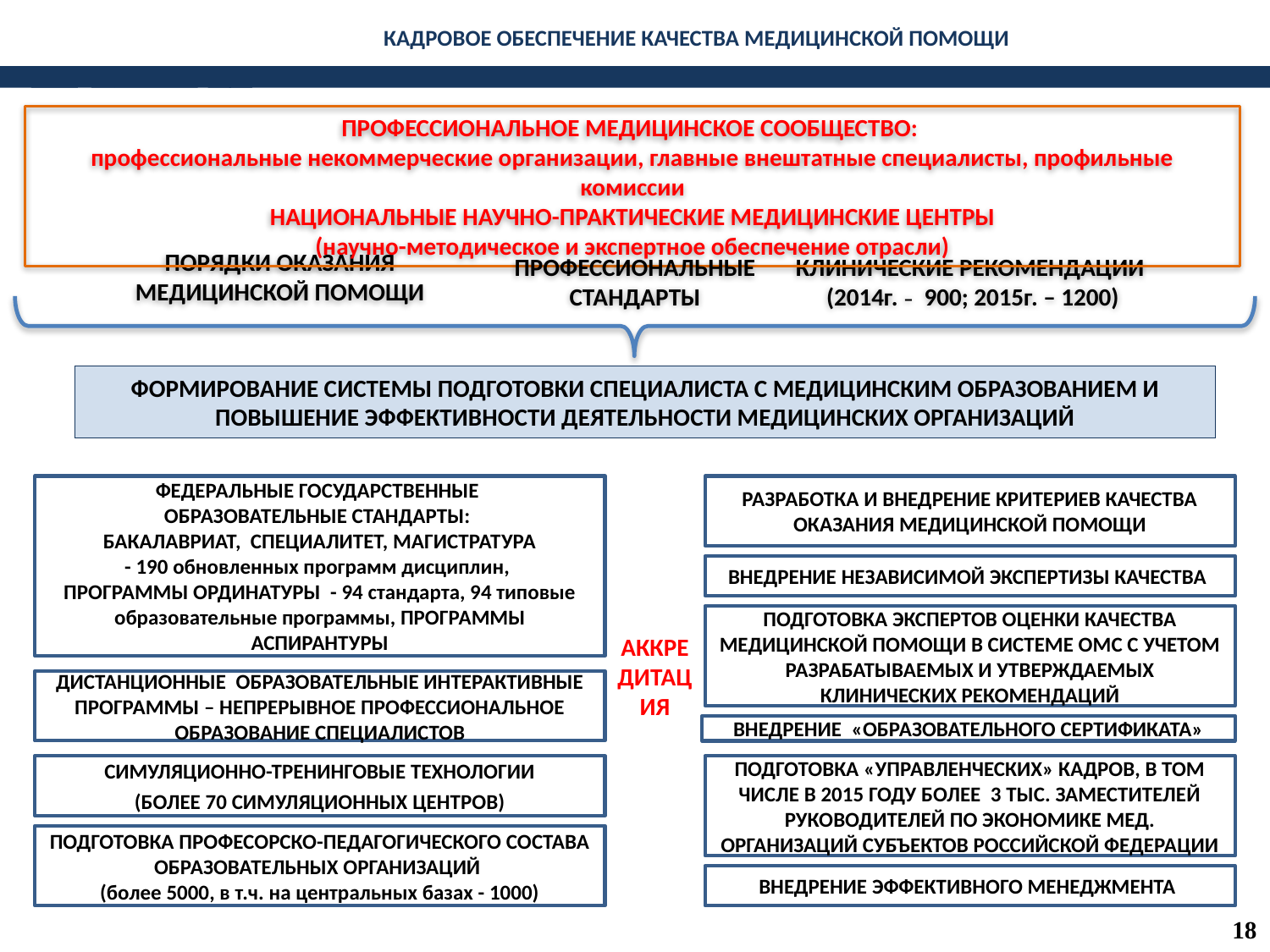

КАДРОВОЕ ОБЕСПЕЧЕНИЕ КАЧЕСТВА МЕДИЦИНСКОЙ ПОМОЩИ

ПРОФЕССИОНАЛЬНОЕ МЕДИЦИНСКОЕ СООБЩЕСТВО:
профессиональные некоммерческие организации, главные внештатные специалисты, профильные комиссии
НАЦИОНАЛЬНЫЕ НАУЧНО-ПРАКТИЧЕСКИЕ МЕДИЦИНСКИЕ ЦЕНТРЫ
(научно-методическое и экспертное обеспечение отрасли)
ПОРЯДКИ ОКАЗАНИЯ МЕДИЦИНСКОЙ ПОМОЩИ
ПРОФЕССИОНАЛЬНЫЕ СТАНДАРТЫ
КЛИНИЧЕСКИЕ РЕКОМЕНДАЦИИ
 (2014г. –  900; 2015г. – 1200)
ФОРМИРОВАНИЕ СИСТЕМЫ ПОДГОТОВКИ СПЕЦИАЛИСТА С МЕДИЦИНСКИМ ОБРАЗОВАНИЕМ И
ПОВЫШЕНИЕ ЭФФЕКТИВНОСТИ ДЕЯТЕЛЬНОСТИ МЕДИЦИНСКИХ ОРГАНИЗАЦИЙ
АККРЕДИТАЦИЯ
ФЕДЕРАЛЬНЫЕ ГОСУДАРСТВЕННЫЕ
ОБРАЗОВАТЕЛЬНЫЕ СТАНДАРТЫ:
БАКАЛАВРИАТ,  СПЕЦИАЛИТЕТ, МАГИСТРАТУРА
- 190 обновленных программ дисциплин,
ПРОГРАММЫ ОРДИНАТУРЫ  - 94 стандарта, 94 типовые образовательные программы, ПРОГРАММЫ АСПИРАНТУРЫ
РАЗРАБОТКА И ВНЕДРЕНИЕ КРИТЕРИЕВ КАЧЕСТВА ОКАЗАНИЯ МЕДИЦИНСКОЙ ПОМОЩИ
ВНЕДРЕНИЕ НЕЗАВИСИМОЙ ЭКСПЕРТИЗЫ КАЧЕСТВА
ПОДГОТОВКА ЭКСПЕРТОВ ОЦЕНКИ КАЧЕСТВА МЕДИЦИНСКОЙ ПОМОЩИ В СИСТЕМЕ ОМС С УЧЕТОМ РАЗРАБАТЫВАЕМЫХ И УТВЕРЖДАЕМЫХ КЛИНИЧЕСКИХ РЕКОМЕНДАЦИЙ
ДИСТАНЦИОННЫЕ  ОБРАЗОВАТЕЛЬНЫЕ ИНТЕРАКТИВНЫЕ ПРОГРАММЫ – НЕПРЕРЫВНОЕ ПРОФЕССИОНАЛЬНОЕ ОБРАЗОВАНИЕ СПЕЦИАЛИСТОВ
ВНЕДРЕНИЕ  «ОБРАЗОВАТЕЛЬНОГО СЕРТИФИКАТА»
СИМУЛЯЦИОННО-ТРЕНИНГОВЫЕ ТЕХНОЛОГИИ
(БОЛЕЕ 70 СИМУЛЯЦИОННЫХ ЦЕНТРОВ)
ПОДГОТОВКА «УПРАВЛЕНЧЕСКИХ» КАДРОВ, В ТОМ ЧИСЛЕ В 2015 ГОДУ БОЛЕЕ  3 ТЫС. ЗАМЕСТИТЕЛЕЙ РУКОВОДИТЕЛЕЙ ПО ЭКОНОМИКЕ МЕД. ОРГАНИЗАЦИЙ СУБЪЕКТОВ РОССИЙСКОЙ ФЕДЕРАЦИИ
ПОДГОТОВКА ПРОФЕСОРСКО-ПЕДАГОГИЧЕСКОГО СОСТАВА ОБРАЗОВАТЕЛЬНЫХ ОРГАНИЗАЦИЙ
(более 5000, в т.ч. на центральных базах - 1000)
ВНЕДРЕНИЕ ЭФФЕКТИВНОГО МЕНЕДЖМЕНТА
18